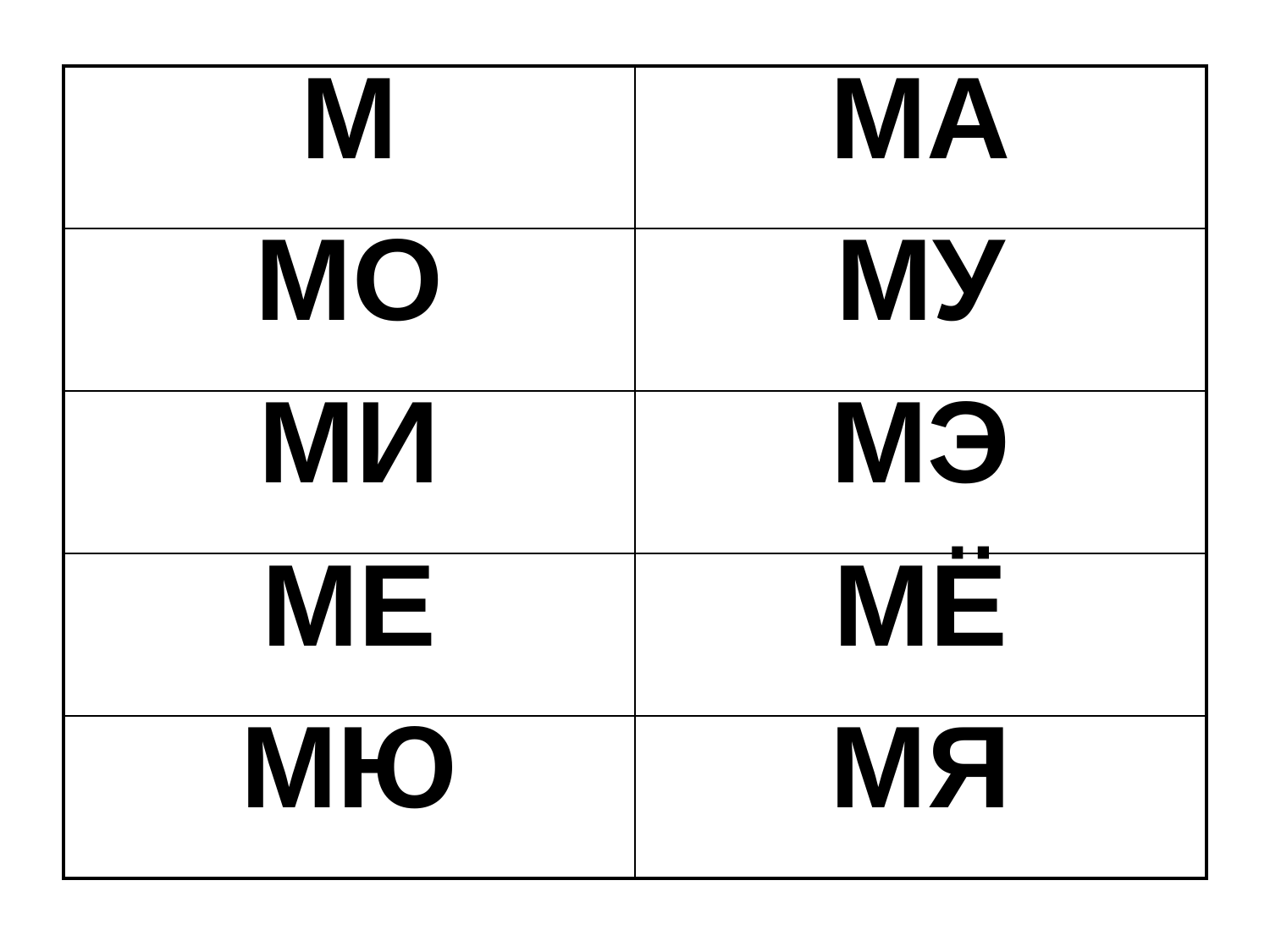

| М | МА |
| --- | --- |
| МО | МУ |
| МИ | МЭ |
| МЕ | МЁ |
| МЮ | МЯ |